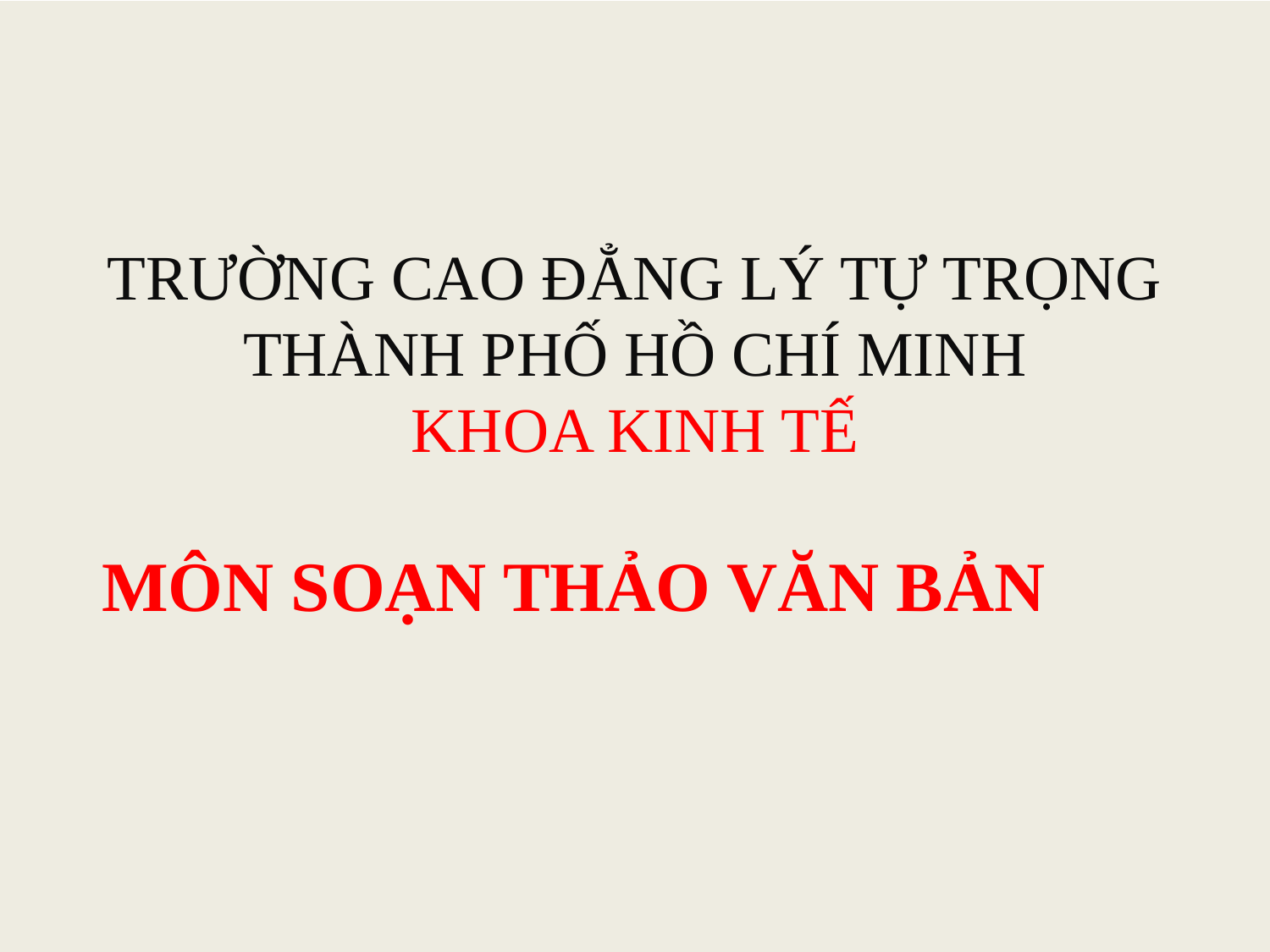

# TRƯỜNG CAO ĐẲNG LÝ TỰ TRỌNG THÀNH PHỐ HỒ CHÍ MINH KHOA KINH TẾ MÔN SOẠN THẢO VĂN BẢN